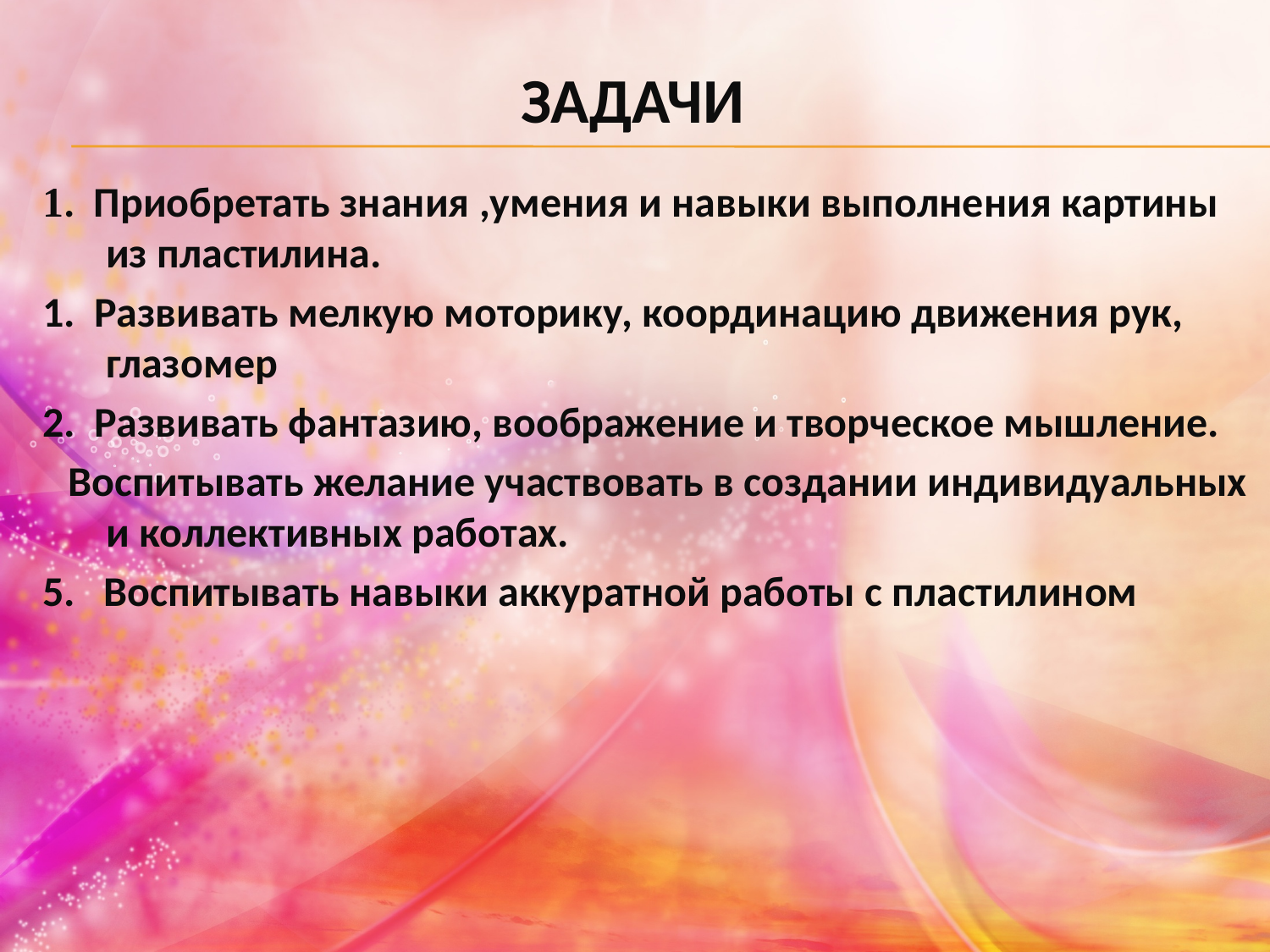

# задачи
1.  Приобретать знания ,умения и навыки выполнения картины из пластилина.
1.  Развивать мелкую моторику, координацию движения рук, глазомер
2.  Развивать фантазию, воображение и творческое мышление.
    Воспитывать желание участвовать в создании индивидуальных и коллективных работах.
5.   Воспитывать навыки аккуратной работы с пластилином